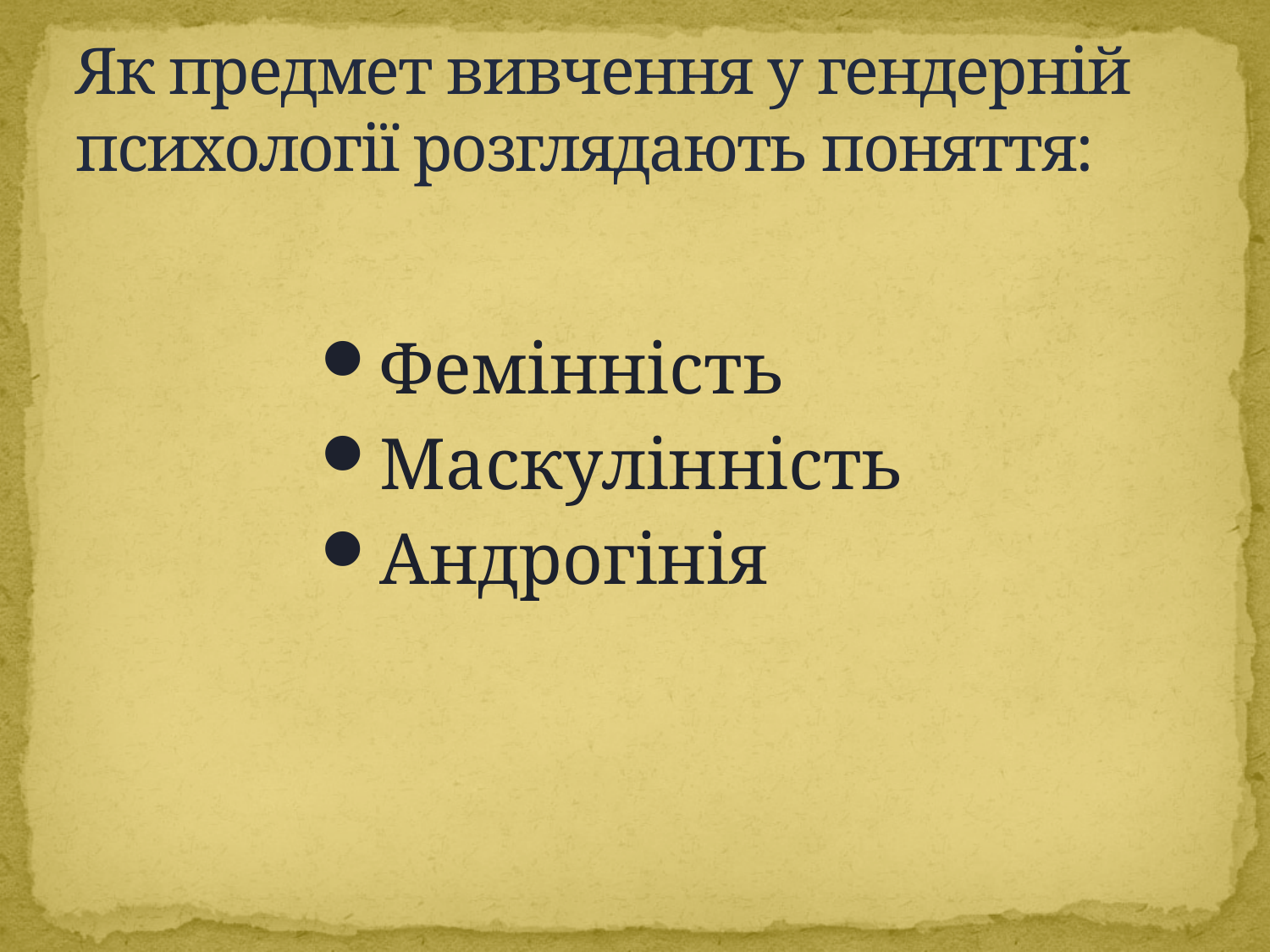

# Як предмет вивчення у гендерній психології розглядають поняття:
Фемінність
Маскулінність
Андрогінія